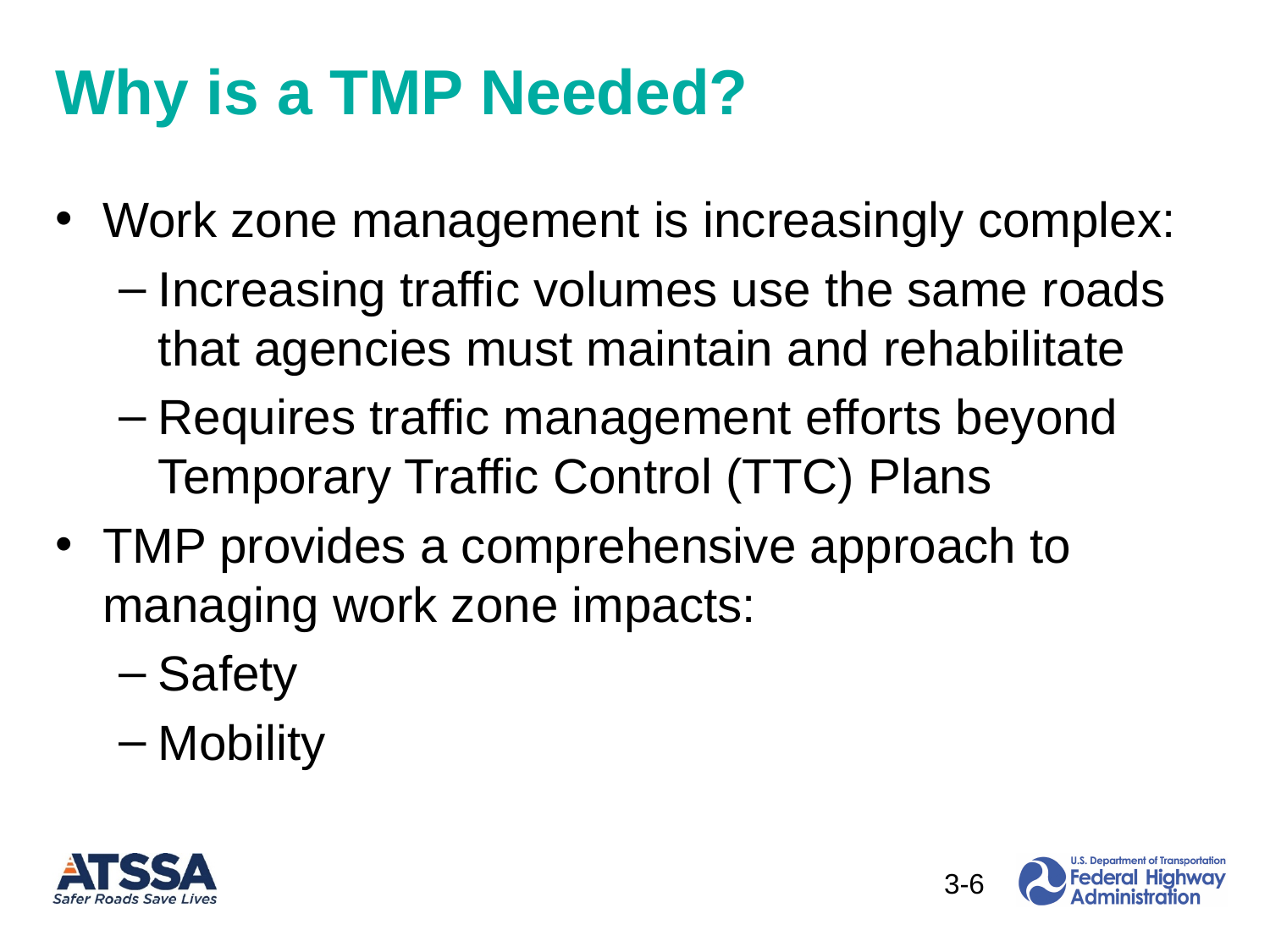

# Why is a TMP Needed?
Work zone management is increasingly complex:
Increasing traffic volumes use the same roads that agencies must maintain and rehabilitate
Requires traffic management efforts beyond Temporary Traffic Control (TTC) Plans
TMP provides a comprehensive approach to managing work zone impacts:
Safety
Mobility